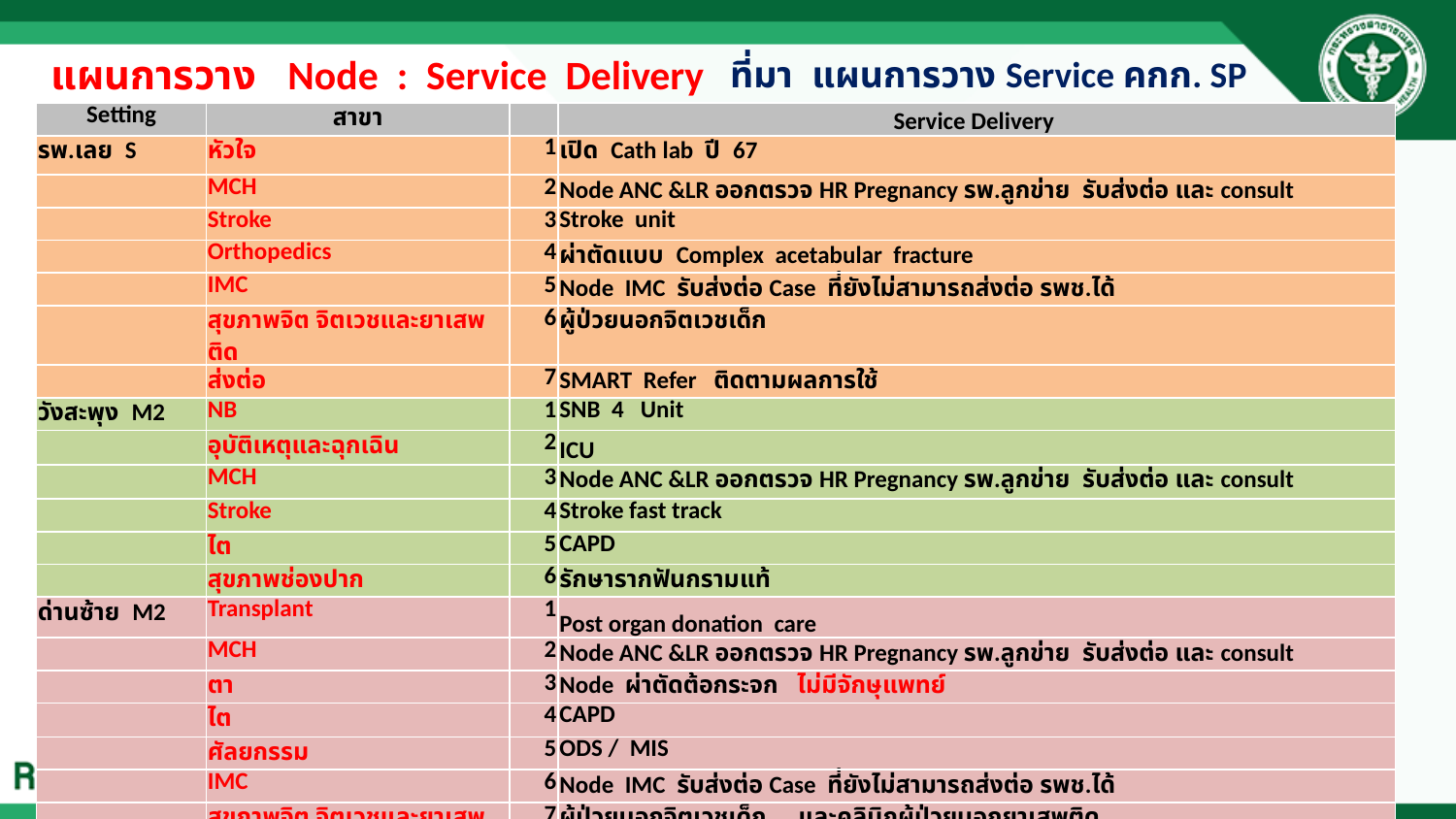

# แผนการวาง   Node  :  Service  Delivery
ที่มา  แผนการวาง Service คกก. SP ระดับเขต
| Setting | สาขา |  | Service Delivery |
| --- | --- | --- | --- |
| รพ.เลย S | หัวใจ | 1 | เปิด Cath lab ปี 67 |
|  | MCH | 2 | Node ANC &LR ออกตรวจ HR Pregnancy รพ.ลูกข่าย รับส่งต่อ และ consult |
|  | Stroke | 3 | Stroke unit |
|  | Orthopedics | 4 | ผ่าตัดแบบ Complex acetabular fracture |
|  | IMC | 5 | Node IMC รับส่งต่อ Case ที่ยังไม่สามารถส่งต่อ รพช.ได้ |
|  | สุขภาพจิต จิตเวชและยาเสพติด | 6 | ผู้ป่วยนอกจิตเวชเด็ก |
|  | ส่งต่อ | 7 | SMART Refer ติดตามผลการใช้ |
| วังสะพุง M2 | NB | 1 | SNB 4 Unit |
|  | อุบัติเหตุและฉุกเฉิน | 2 | ICU |
|  | MCH | 3 | Node ANC &LR ออกตรวจ HR Pregnancy รพ.ลูกข่าย รับส่งต่อ และ consult |
|  | Stroke | 4 | Stroke fast track |
|  | ไต | 5 | CAPD |
|  | สุขภาพช่องปาก | 6 | รักษารากฟันกรามแท้ |
| ด่านซ้าย M2 | Transplant | 1 | Post organ donation care |
|  | MCH | 2 | Node ANC &LR ออกตรวจ HR Pregnancy รพ.ลูกข่าย รับส่งต่อ และ consult |
|  | ตา | 3 | Node ผ่าตัดต้อกระจก ไม่มีจักษุแพทย์ |
|  | ไต | 4 | CAPD |
|  | ศัลยกรรม | 5 | ODS / MIS |
|  | IMC | 6 | Node IMC รับส่งต่อ Case ที่ยังไม่สามารถส่งต่อ รพช.ได้ |
|  | สุขภาพจิต จิตเวชและยาเสพติด | 7 | ผู้ป่วยนอกจิตเวชเด็ก และคลินิกผู้ป่วยนอกยาเสพติด |